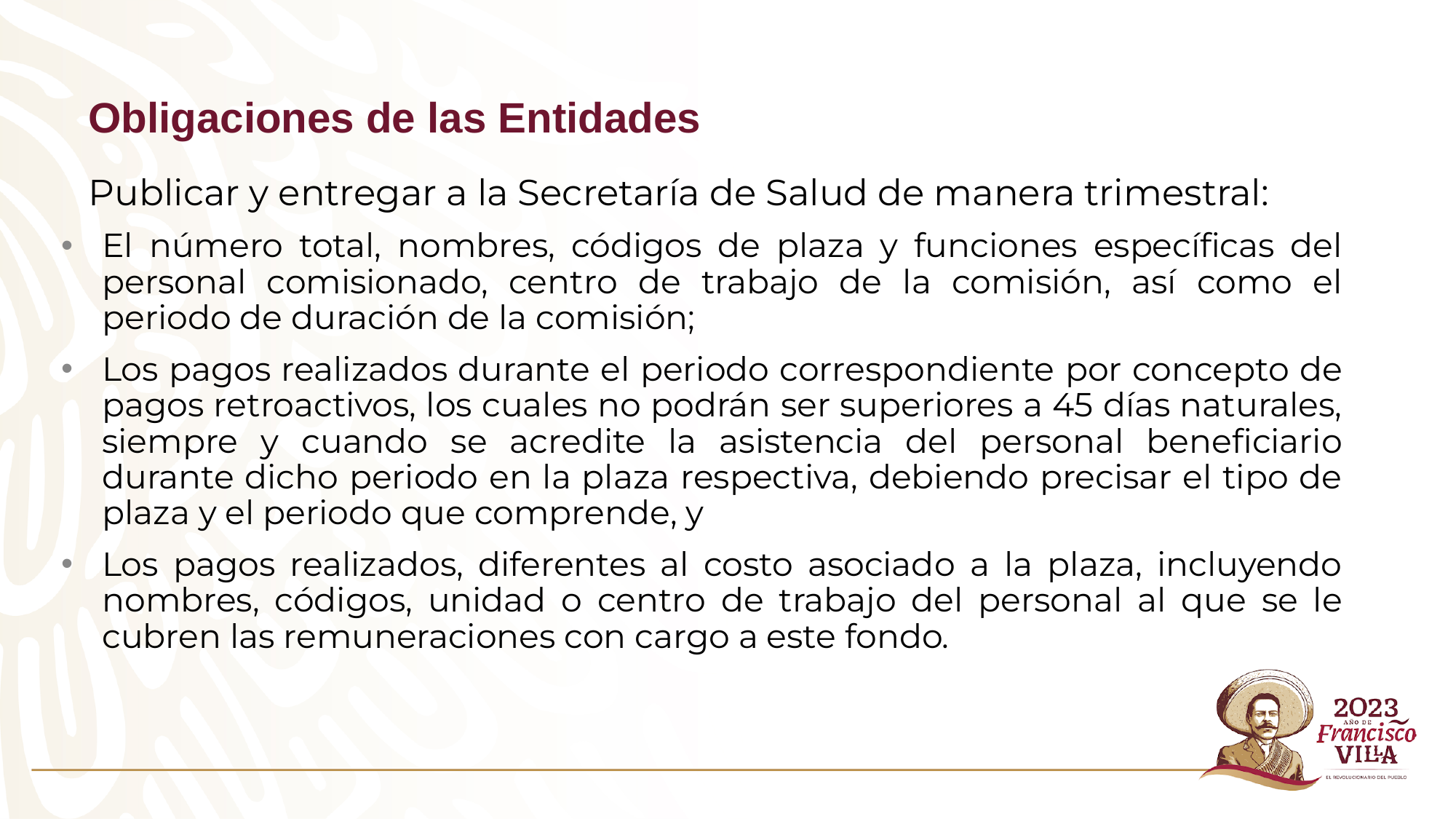

# Obligaciones de las Entidades
Publicar y entregar a la Secretaría de Salud de manera trimestral:
El número total, nombres, códigos de plaza y funciones específicas del personal comisionado, centro de trabajo de la comisión, así como el periodo de duración de la comisión;
Los pagos realizados durante el periodo correspondiente por concepto de pagos retroactivos, los cuales no podrán ser superiores a 45 días naturales, siempre y cuando se acredite la asistencia del personal beneficiario durante dicho periodo en la plaza respectiva, debiendo precisar el tipo de plaza y el periodo que comprende, y
Los pagos realizados, diferentes al costo asociado a la plaza, incluyendo nombres, códigos, unidad o centro de trabajo del personal al que se le cubren las remuneraciones con cargo a este fondo.